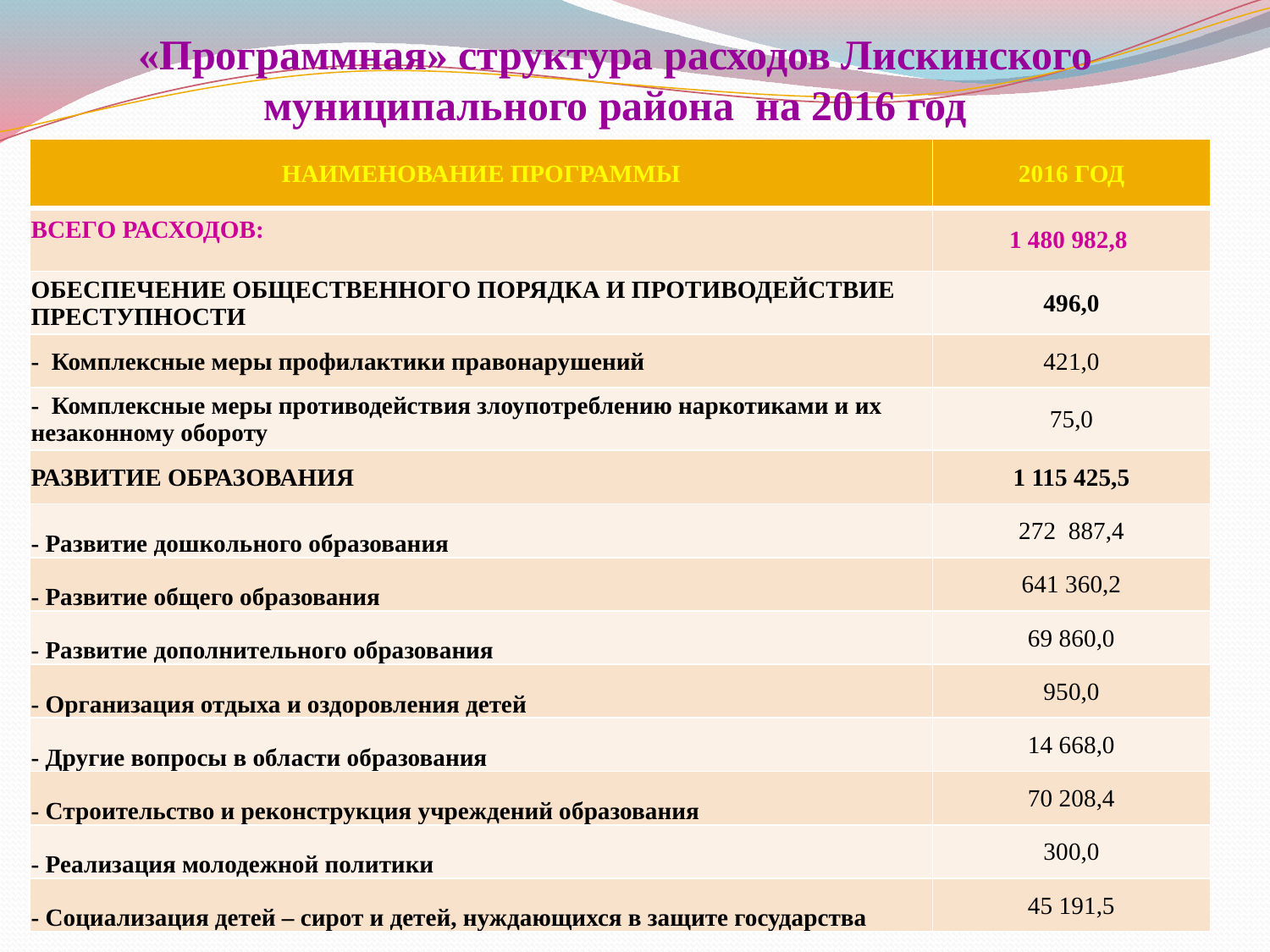

# «Программная» структура расходов Лискинского муниципального района  на 2016 год
| НАИМЕНОВАНИЕ ПРОГРАММЫ | 2016 ГОД |
| --- | --- |
| ВСЕГО РАСХОДОВ: | 1 480 982,8 |
| ОБЕСПЕЧЕНИЕ ОБЩЕСТВЕННОГО ПОРЯДКА И ПРОТИВОДЕЙСТВИЕ ПРЕСТУПНОСТИ | 496,0 |
| - Комплексные меры профилактики правонарушений | 421,0 |
| - Комплексные меры противодействия злоупотреблению наркотиками и их незаконному обороту | 75,0 |
| РАЗВИТИЕ ОБРАЗОВАНИЯ | 1 115 425,5 |
| - Развитие дошкольного образования | 272 887,4 |
| - Развитие общего образования | 641 360,2 |
| - Развитие дополнительного образования | 69 860,0 |
| - Организация отдыха и оздоровления детей | 950,0 |
| - Другие вопросы в области образования | 14 668,0 |
| - Строительство и реконструкция учреждений образования | 70 208,4 |
| - Реализация молодежной политики | 300,0 |
| - Социализация детей – сирот и детей, нуждающихся в защите государства | 45 191,5 |